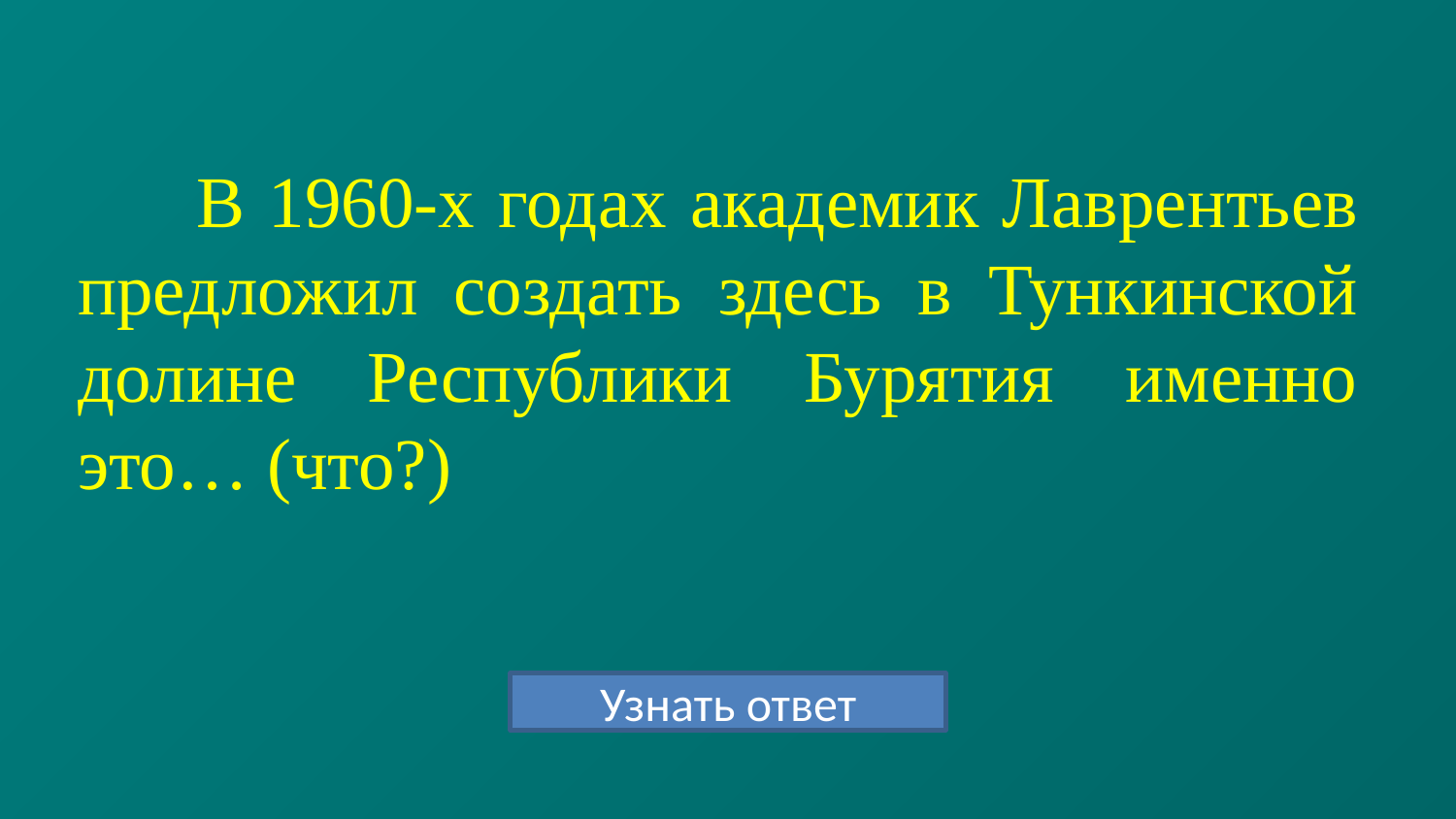

# В 1960-х годах академик Лаврентьев предложил создать здесь в Тункинской долине Республики Бурятия именно это… (что?)